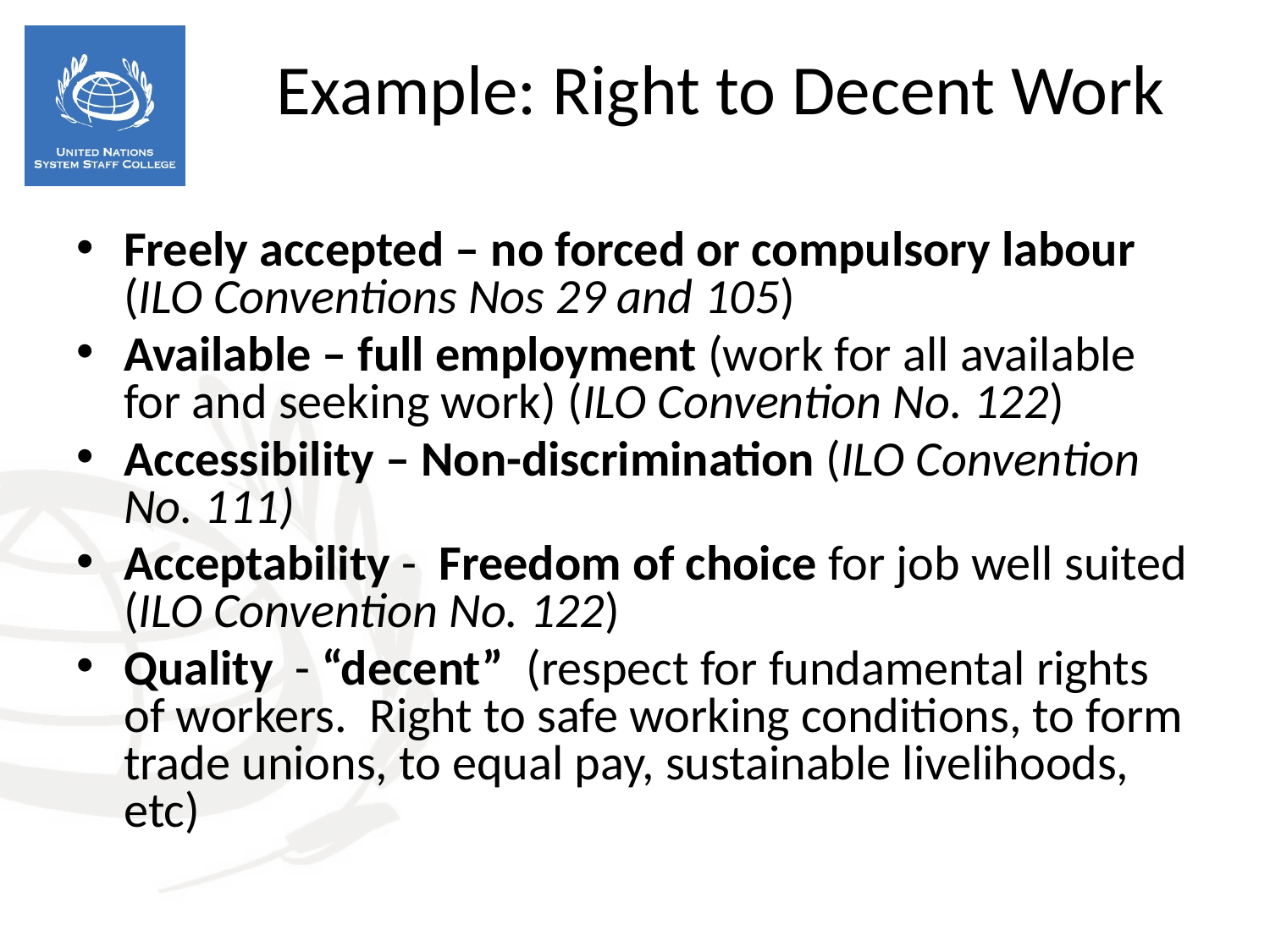

Freely accepted – no forced or compulsory labour (ILO Conventions Nos 29 and 105)
Available – full employment (work for all available for and seeking work) (ILO Convention No. 122)
Accessibility – Non-discrimination (ILO Convention No. 111)
Acceptability -  Freedom of choice for job well suited (ILO Convention No. 122)
Quality  - “decent”  (respect for fundamental rights of workers.  Right to safe working conditions, to form trade unions, to equal pay, sustainable livelihoods, etc)

Example: Right to Decent Work